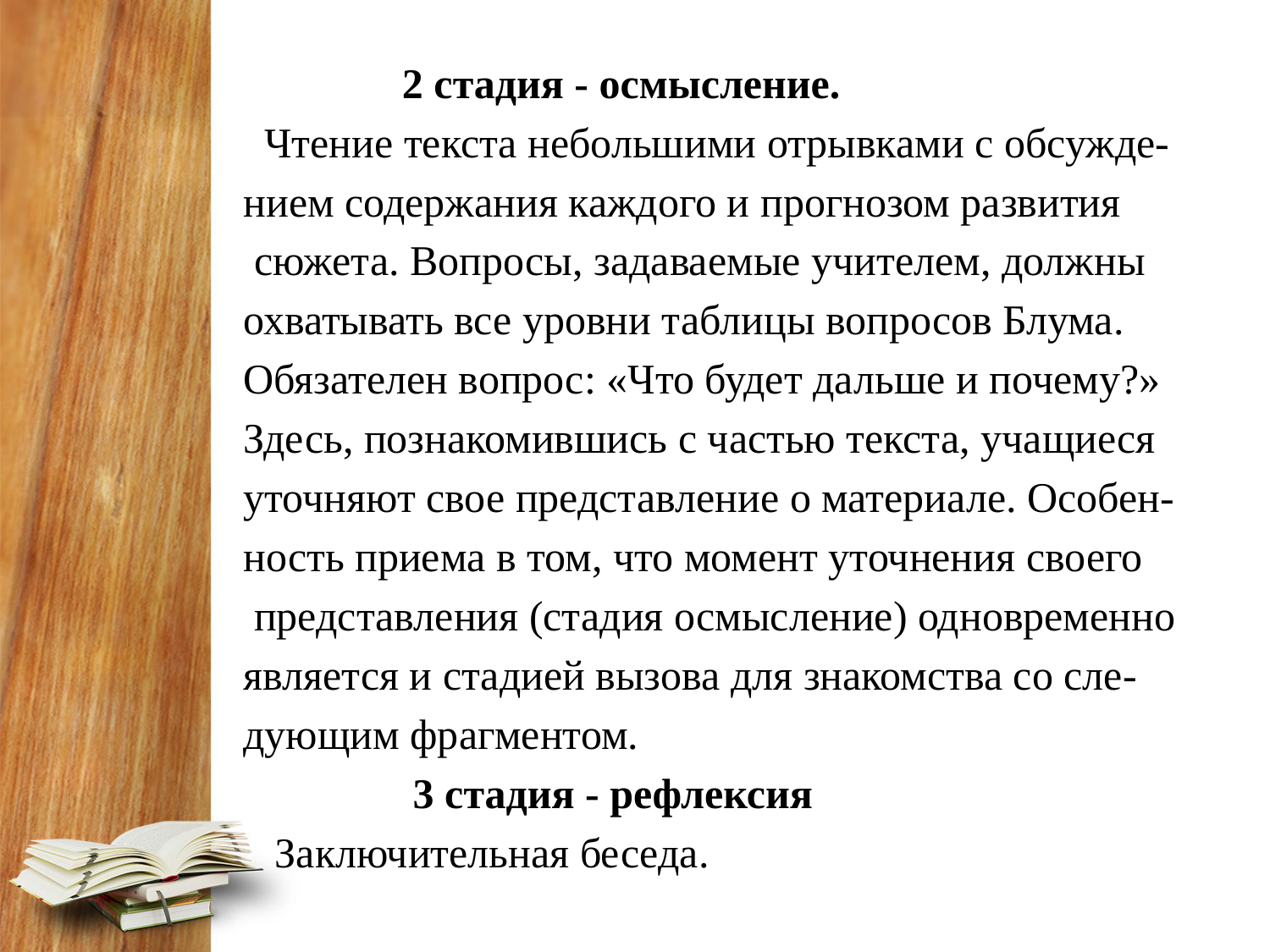

2 стадия - осмысление.
  Чтение текста небольшими отрывками с обсужде-
нием содержания каждого и прогнозом развития
 сюжета. Вопросы, задаваемые учителем, должны
охватывать все уровни таблицы вопросов Блума.
Обязателен вопрос: «Что будет дальше и почему?»
Здесь, познакомившись с частью текста, учащиеся
уточняют свое представление о материале. Особен-
ность приема в том, что момент уточнения своего
 представления (стадия осмысление) одновременно
является и стадией вызова для знакомства со сле-
дующим фрагментом.
                3 стадия - рефлексия
   Заключительная беседа.